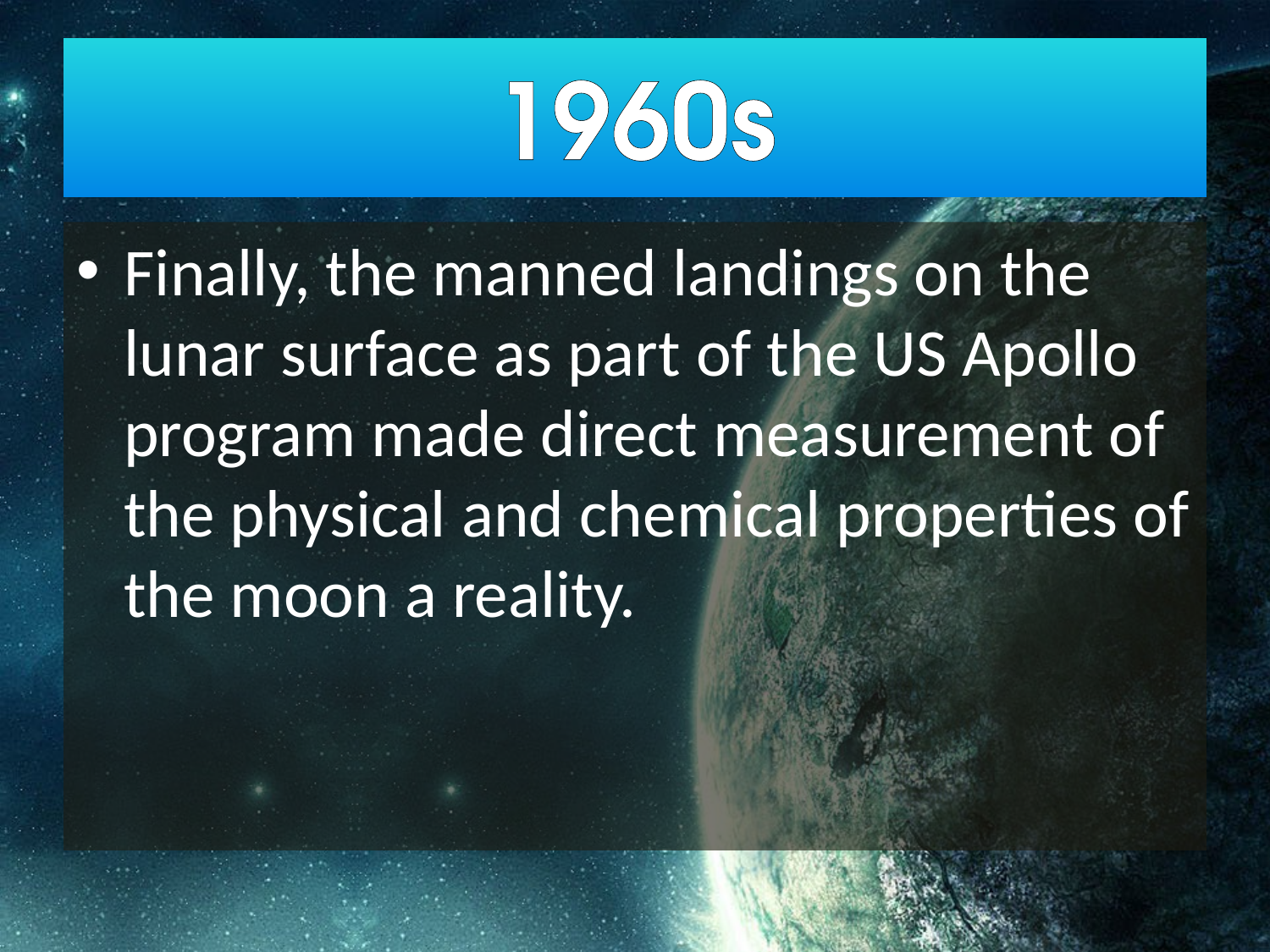

# 1960s
Finally, the manned landings on the lunar surface as part of the US Apollo program made direct measurement of the physical and chemical properties of the moon a reality.